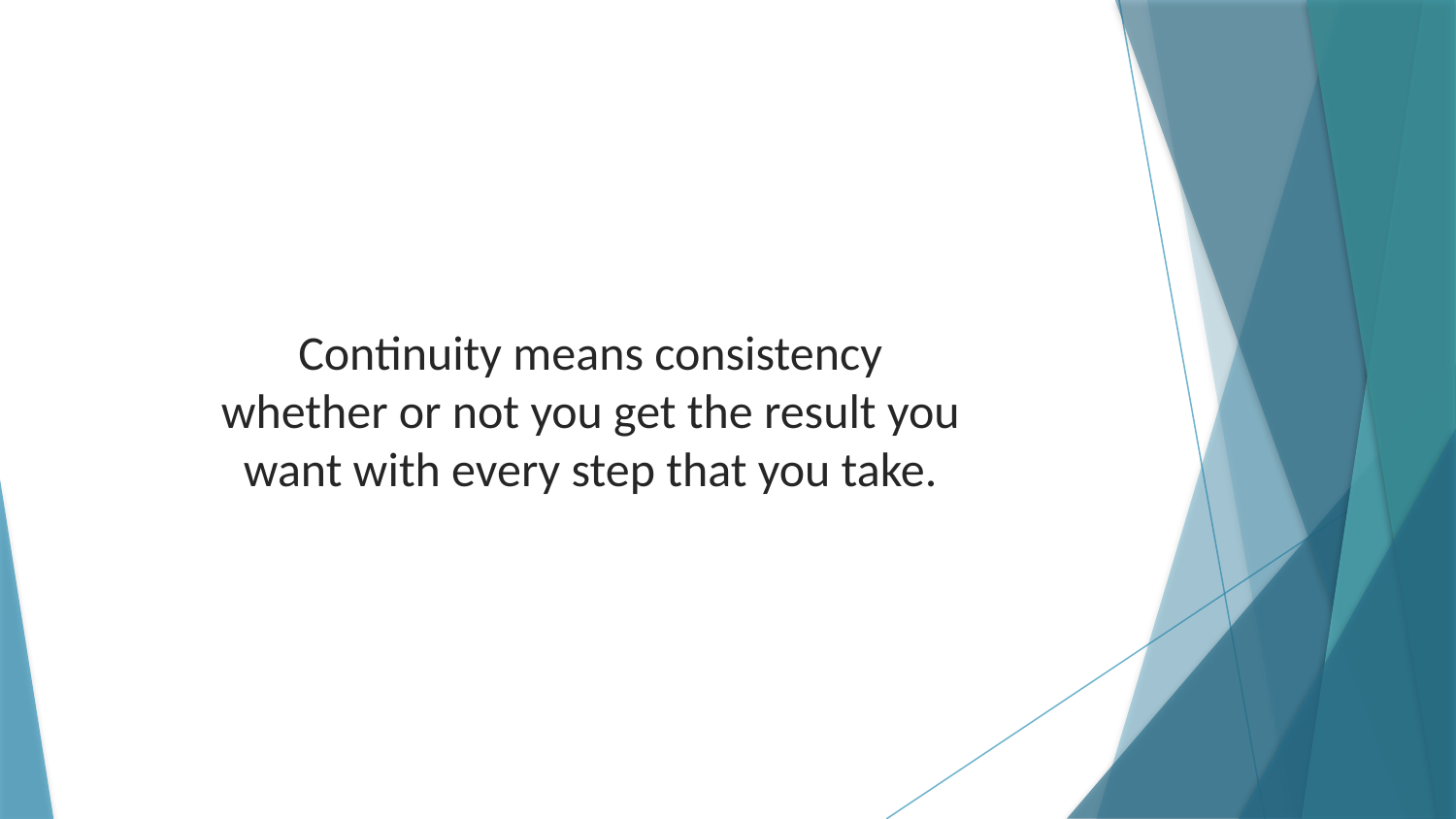

Continuity means consistency whether or not you get the result you want with every step that you take.